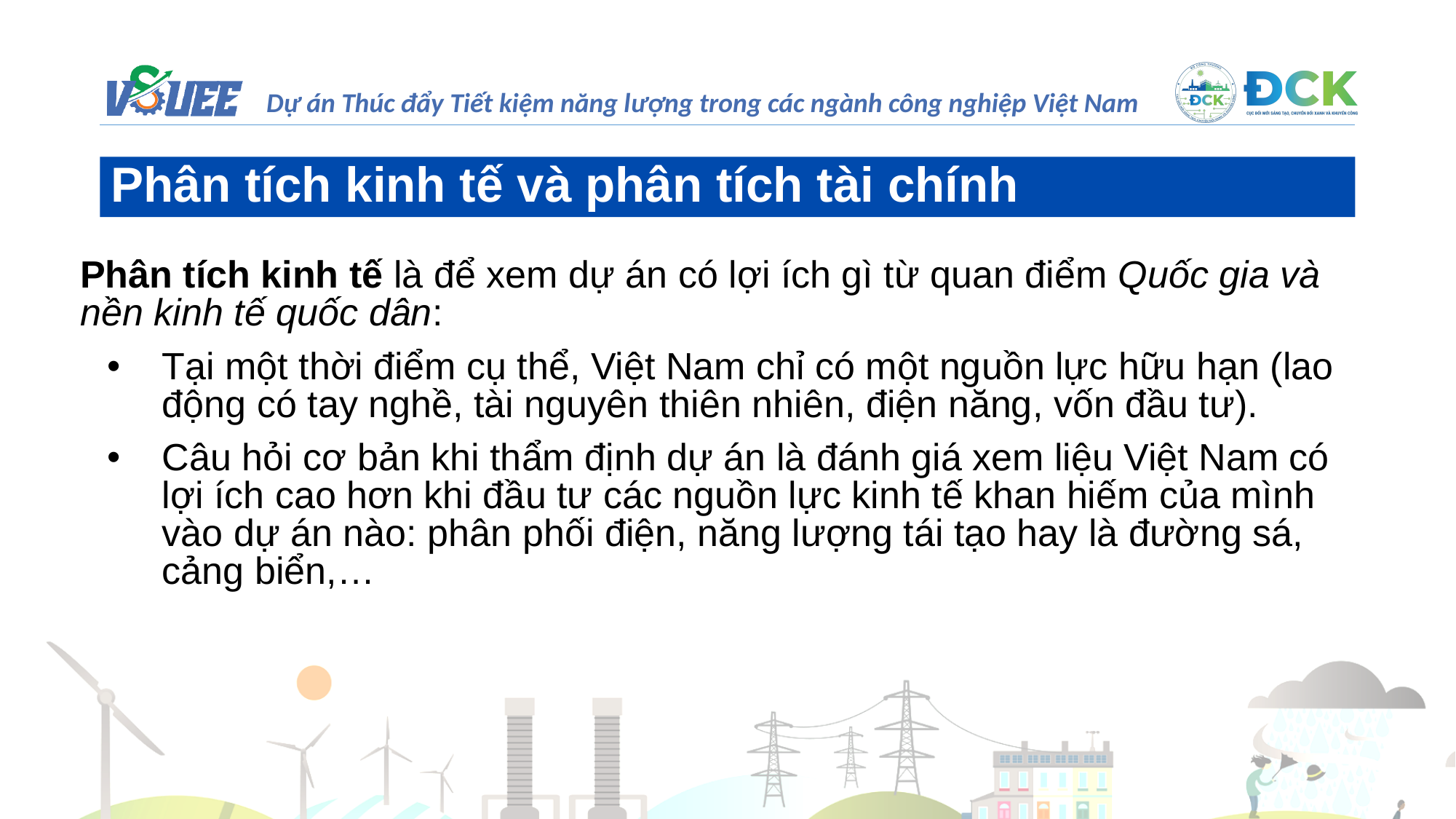

Phân tích kinh tế và phân tích tài chính
Phân tích kinh tế là để xem dự án có lợi ích gì từ quan điểm Quốc gia và nền kinh tế quốc dân:
Tại một thời điểm cụ thể, Việt Nam chỉ có một nguồn lực hữu hạn (lao động có tay nghề, tài nguyên thiên nhiên, điện năng, vốn đầu tư).
Câu hỏi cơ bản khi thẩm định dự án là đánh giá xem liệu Việt Nam có lợi ích cao hơn khi đầu tư các nguồn lực kinh tế khan hiếm của mình vào dự án nào: phân phối điện, năng lượng tái tạo hay là đường sá, cảng biển,…